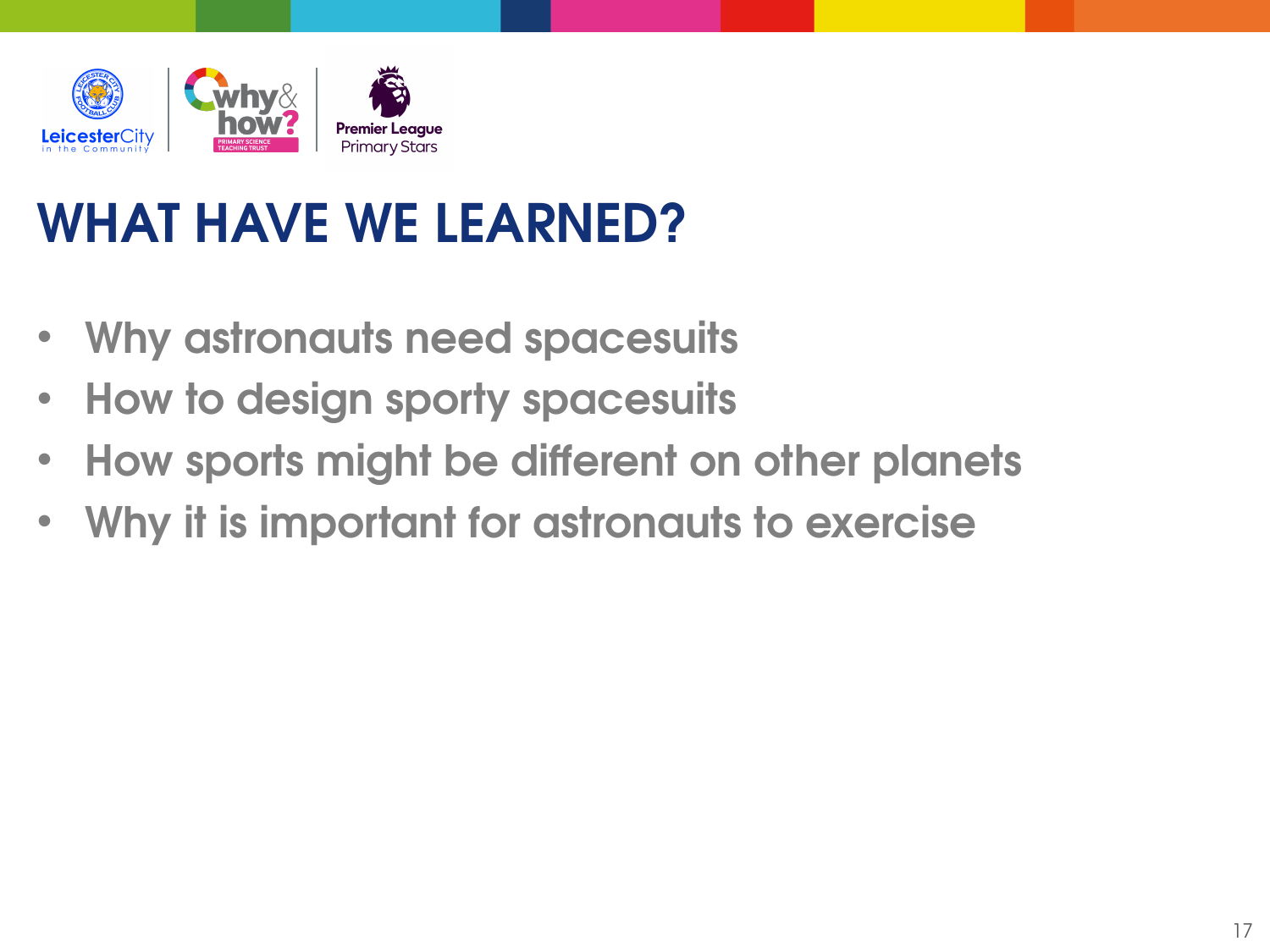

WHAT HAVE WE LEARNED?
Why astronauts need spacesuits
How to design sporty spacesuits
How sports might be different on other planets
Why it is important for astronauts to exercise
17